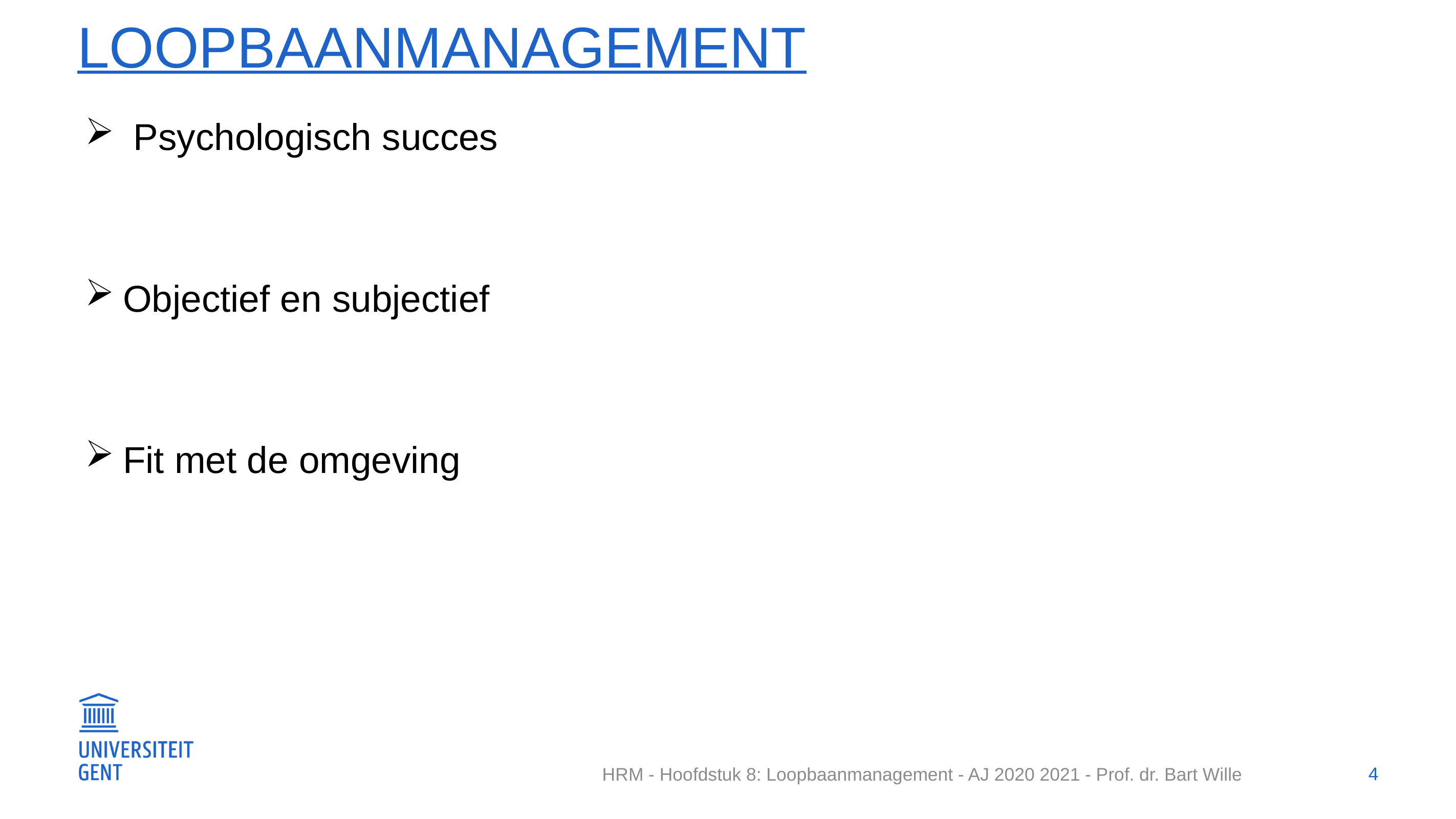

# loopbaanmanagement
 Psychologisch succes

Objectief en subjectief

Fit met de omgeving

4
HRM - Hoofdstuk 8: Loopbaanmanagement - AJ 2020 2021 - Prof. dr. Bart Wille